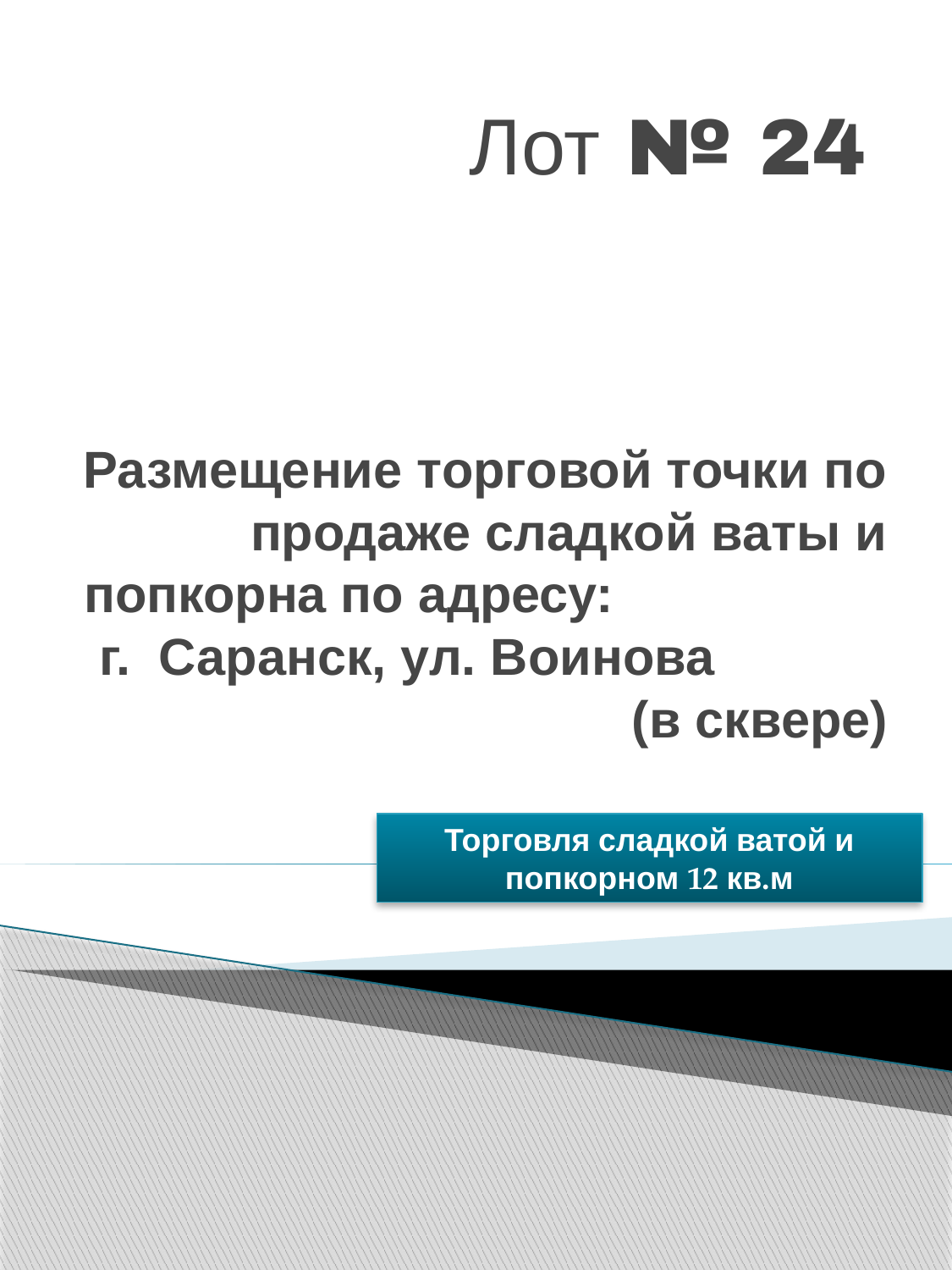

Лот № 24
# Размещение торговой точки по продаже сладкой ваты и попкорна по адресу:                     г.  Саранск, ул. Воинова               (в сквере)
Торговля сладкой ватой и попкорном 12 кв.м